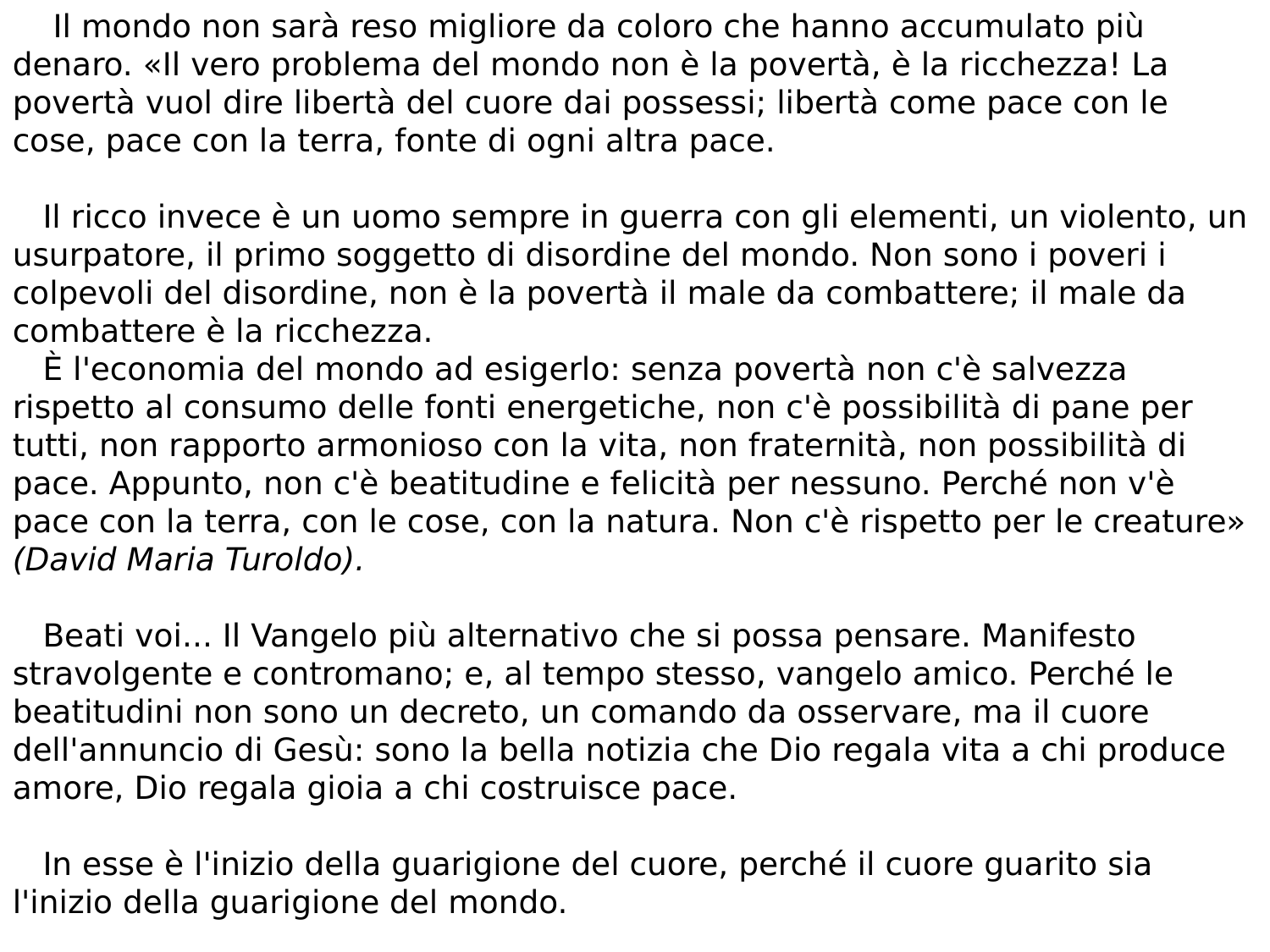

Il mondo non sarà reso migliore da coloro che hanno accumulato più denaro. «Il vero problema del mondo non è la povertà, è la ricchezza! La povertà vuol dire libertà del cuore dai possessi; libertà come pace con le cose, pace con la terra, fonte di ogni altra pace.

   Il ricco invece è un uomo sempre in guerra con gli elementi, un violento, un usurpatore, il primo soggetto di disordine del mondo. Non sono i poveri i colpevoli del disordine, non è la povertà il male da combattere; il male da combattere è la ricchezza.
   È l'economia del mondo ad esigerlo: senza povertà non c'è salvezza rispetto al consumo delle fonti energetiche, non c'è possibilità di pane per tutti, non rapporto armonioso con la vita, non fraternità, non possibilità di pace. Appunto, non c'è beatitudine e felicità per nessuno. Perché non v'è pace con la terra, con le cose, con la natura. Non c'è rispetto per le creature» (David Maria Turoldo).

   Beati voi... Il Vangelo più alternativo che si possa pensare. Manifesto stravolgente e contromano; e, al tempo stesso, vangelo amico. Perché le beatitudini non sono un decreto, un comando da osservare, ma il cuore dell'annuncio di Gesù: sono la bella notizia che Dio regala vita a chi produce amore, Dio regala gioia a chi costruisce pace.

   In esse è l'inizio della guarigione del cuore, perché il cuore guarito sia l'inizio della guarigione del mondo.